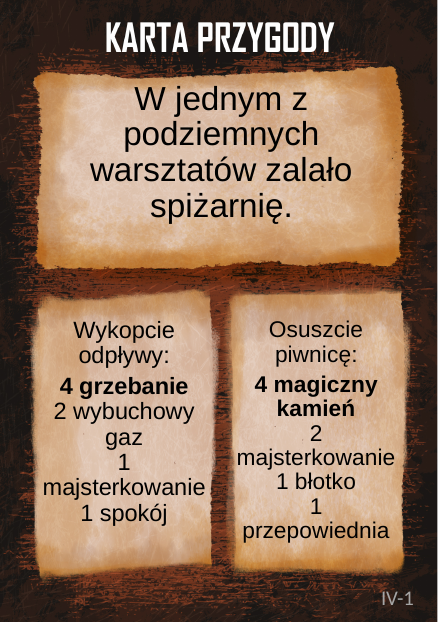

# W jednym z podziemnych warsztatów zalało spiżarnię.
Wykopcie odpływy:
4 grzebanie
2 wybuchowy gaz
1 majsterkowanie
1 spokój
Osuszcie piwnicę:
4 magiczny kamień
2 majsterkowanie
1 błotko
1 przepowiednia
IV-1